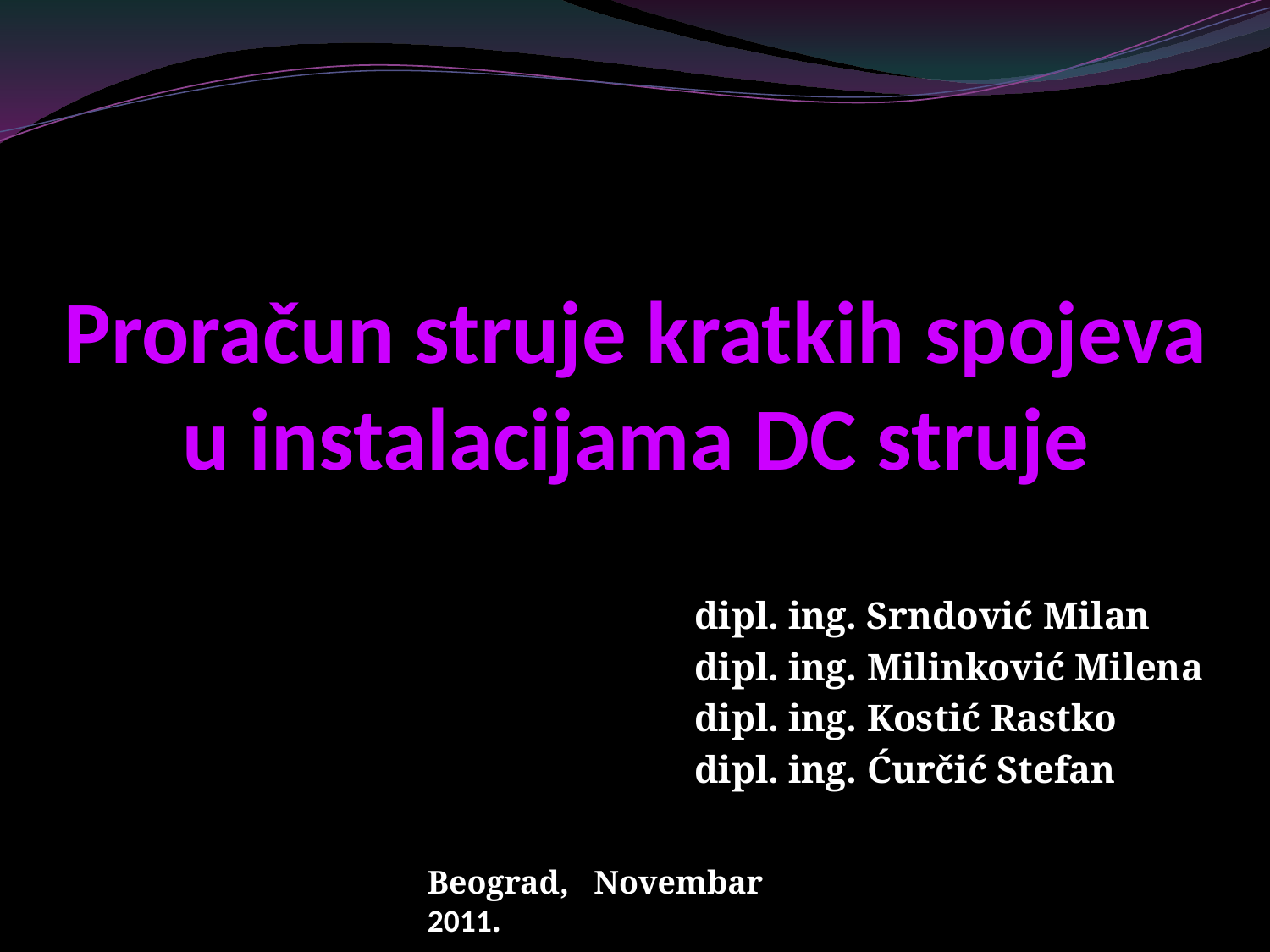

# Proračun struje kratkih spojeva u instalacijama DC struje
dipl. ing. Srndović Milan
dipl. ing. Milinković Milena
dipl. ing. Kostić Rastko
dipl. ing. Ćurčić Stefan

Beograd,   Novembar  2011.